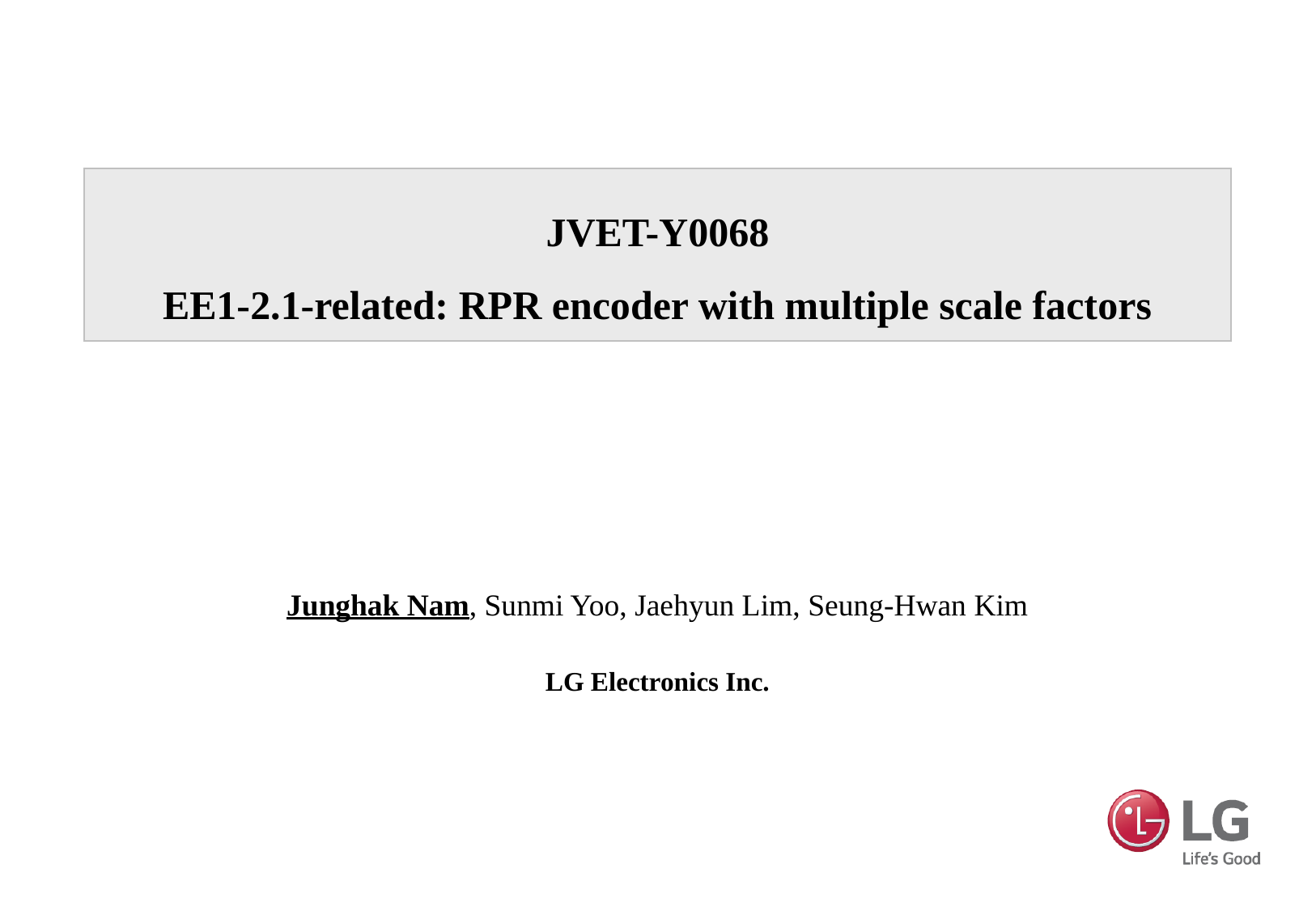

# JVET-Y0068 EE1-2.1-related: RPR encoder with multiple scale factors
Junghak Nam, Sunmi Yoo, Jaehyun Lim, Seung-Hwan Kim